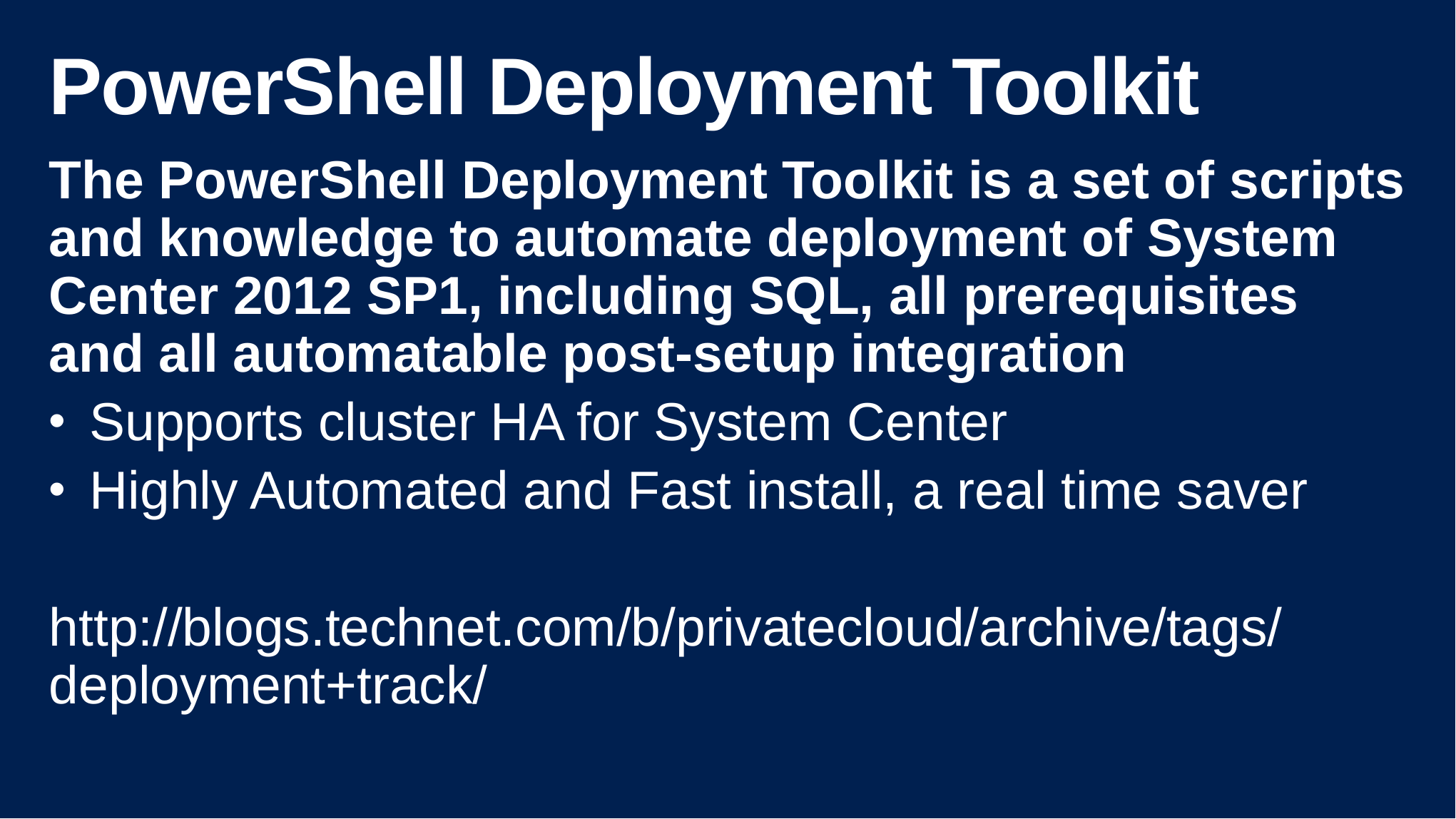

# PowerShell Deployment Toolkit
The PowerShell Deployment Toolkit is a set of scripts and knowledge to automate deployment of System Center 2012 SP1, including SQL, all prerequisites and all automatable post-setup integration
Supports cluster HA for System Center
Highly Automated and Fast install, a real time saver

http://blogs.technet.com/b/privatecloud/archive/tags/deployment+track/